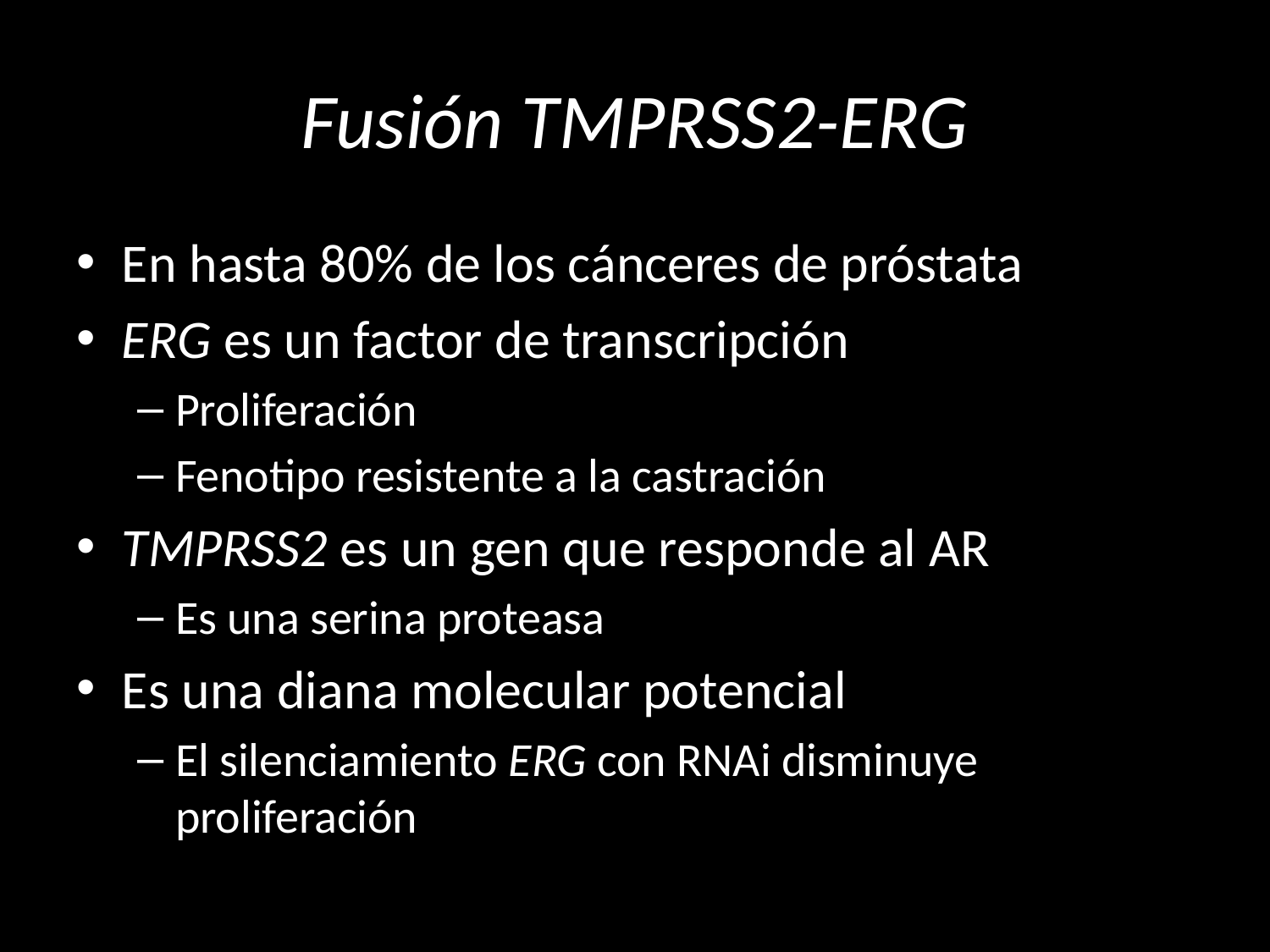

# Fusión TMPRSS2-ERG
En hasta 80% de los cánceres de próstata
ERG es un factor de transcripción
Proliferación
Fenotipo resistente a la castración
TMPRSS2 es un gen que responde al AR
Es una serina proteasa
Es una diana molecular potencial
El silenciamiento ERG con RNAi disminuye proliferación